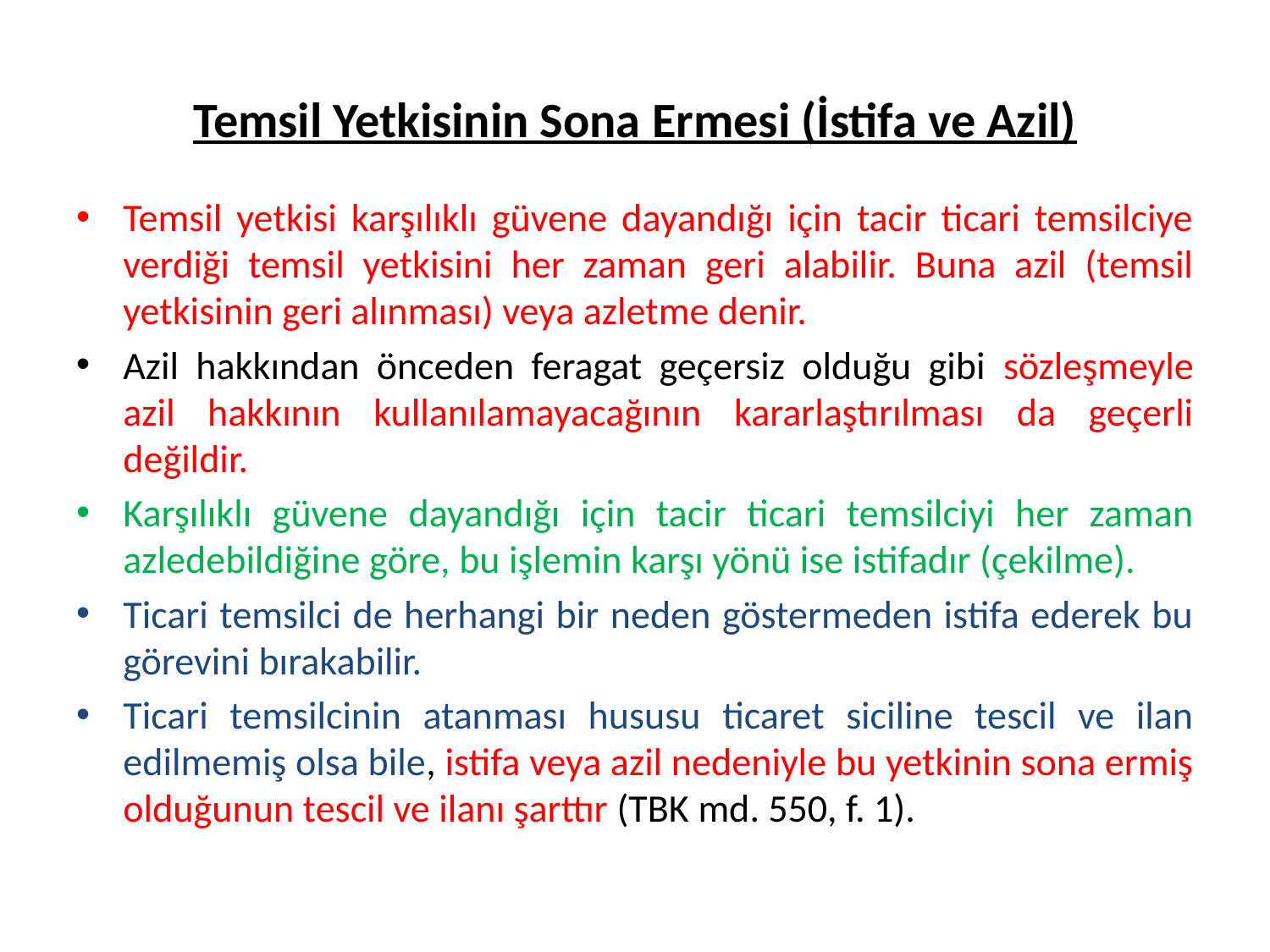

# Temsil Yetkisinin Sona Ermesi (İstifa ve Azil)
Temsil yetkisi karşılıklı güvene dayandığı için tacir ticari temsilciye verdiği temsil yetkisini her zaman geri alabilir. Buna azil (temsil yetkisinin geri alınması) veya azletme denir.
Azil hakkından önceden feragat geçersiz olduğu gibi sözleşmeyle azil hakkının kullanılamayacağının kararlaştırılması da geçerli değildir.
Karşılıklı güvene dayandığı için tacir ticari temsilciyi her zaman azledebildiğine göre, bu işlemin karşı yönü ise istifadır (çekilme).
Ticari temsilci de herhangi bir neden göstermeden istifa ederek bu görevini bırakabilir.
Ticari temsilcinin atanması hususu ticaret siciline tescil ve ilan edilmemiş olsa bile, istifa veya azil nedeniyle bu yetkinin sona ermiş olduğunun tescil ve ilanı şarttır (TBK md. 550, f. 1).